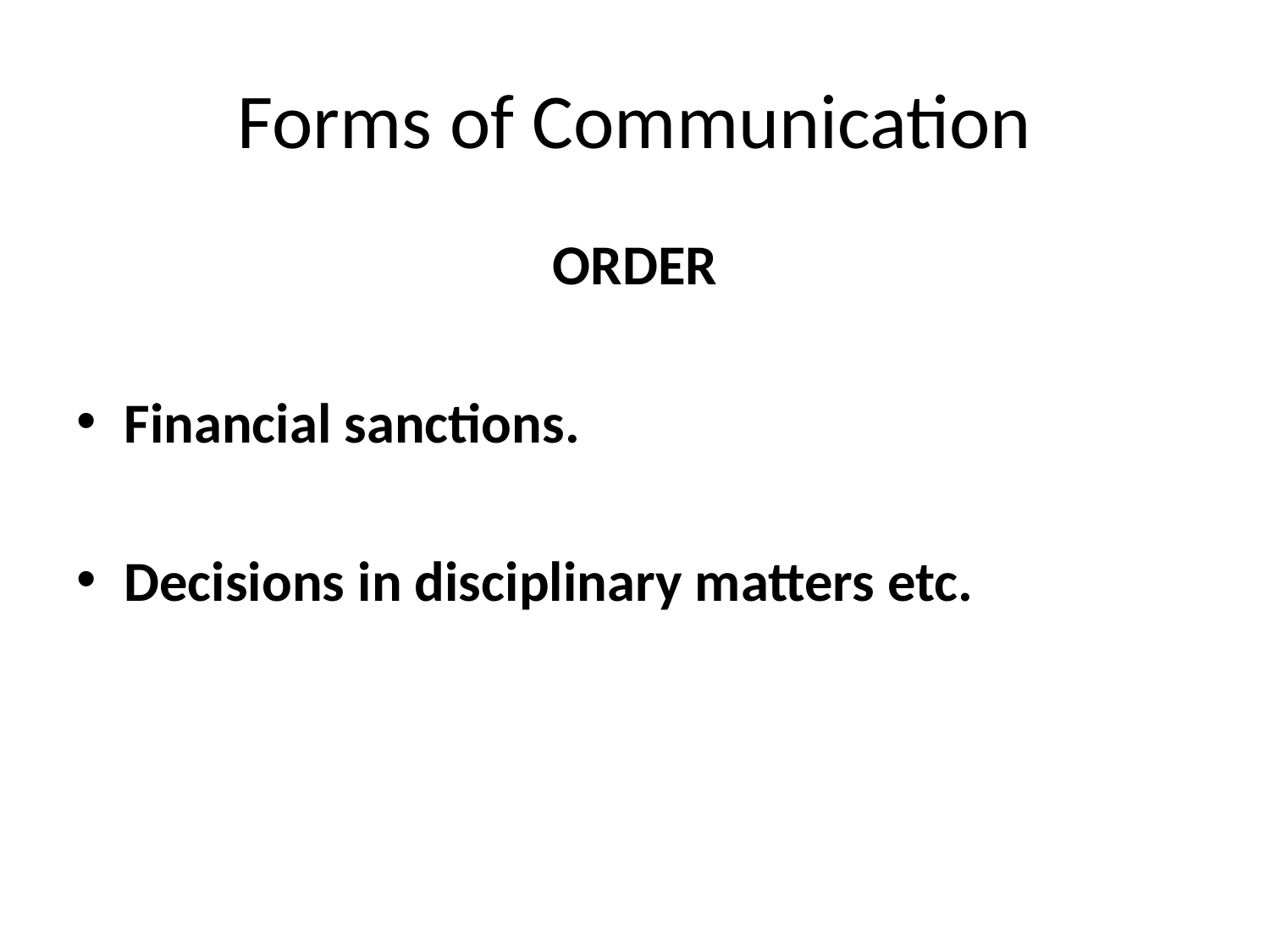

# Forms of Communication
ORDER

Financial sanctions.

Decisions in disciplinary matters etc.